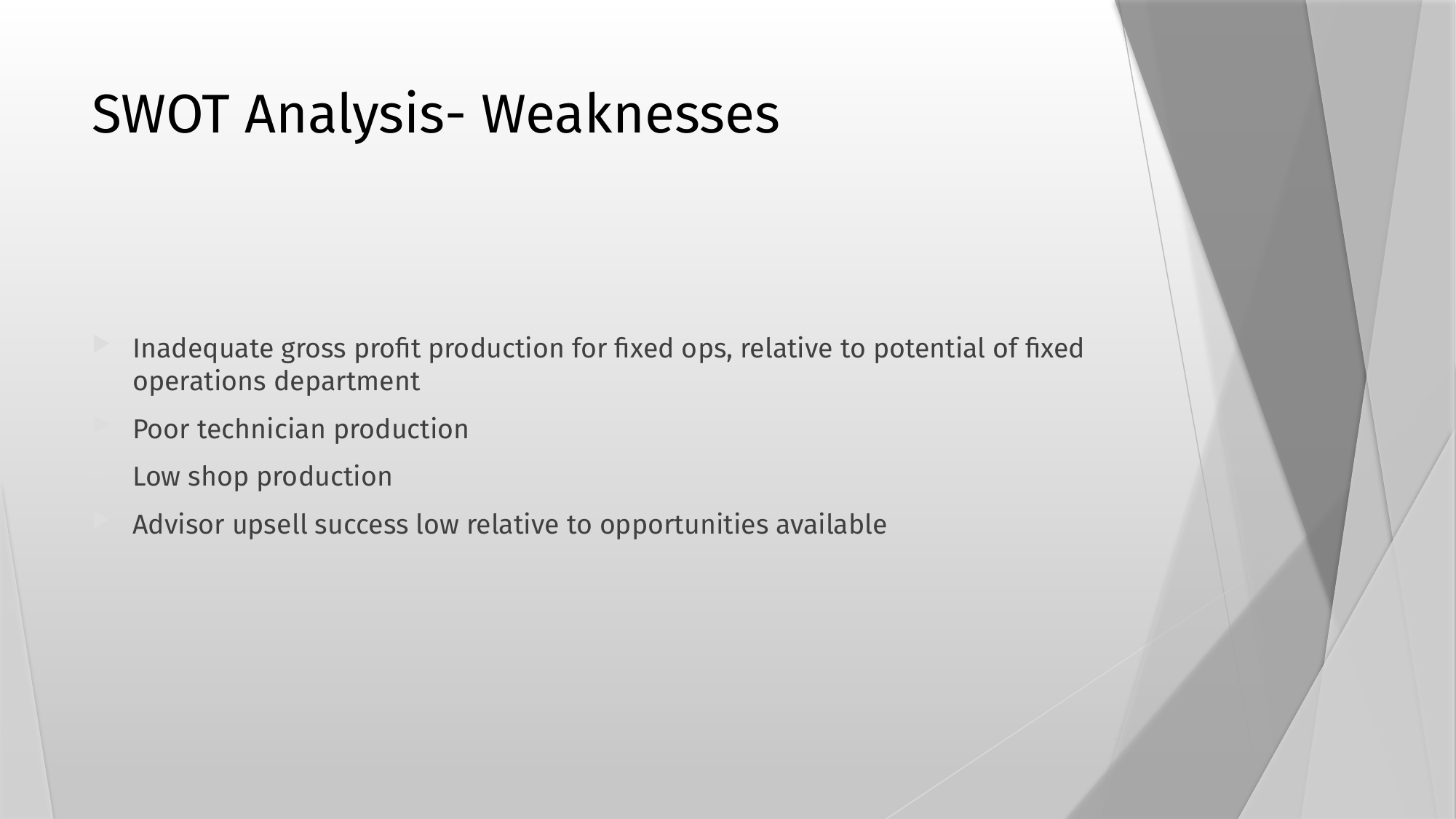

# SWOT Analysis- Weaknesses
Inadequate gross profit production for fixed ops, relative to potential of fixed operations department
Poor technician production
Low shop production
Advisor upsell success low relative to opportunities available